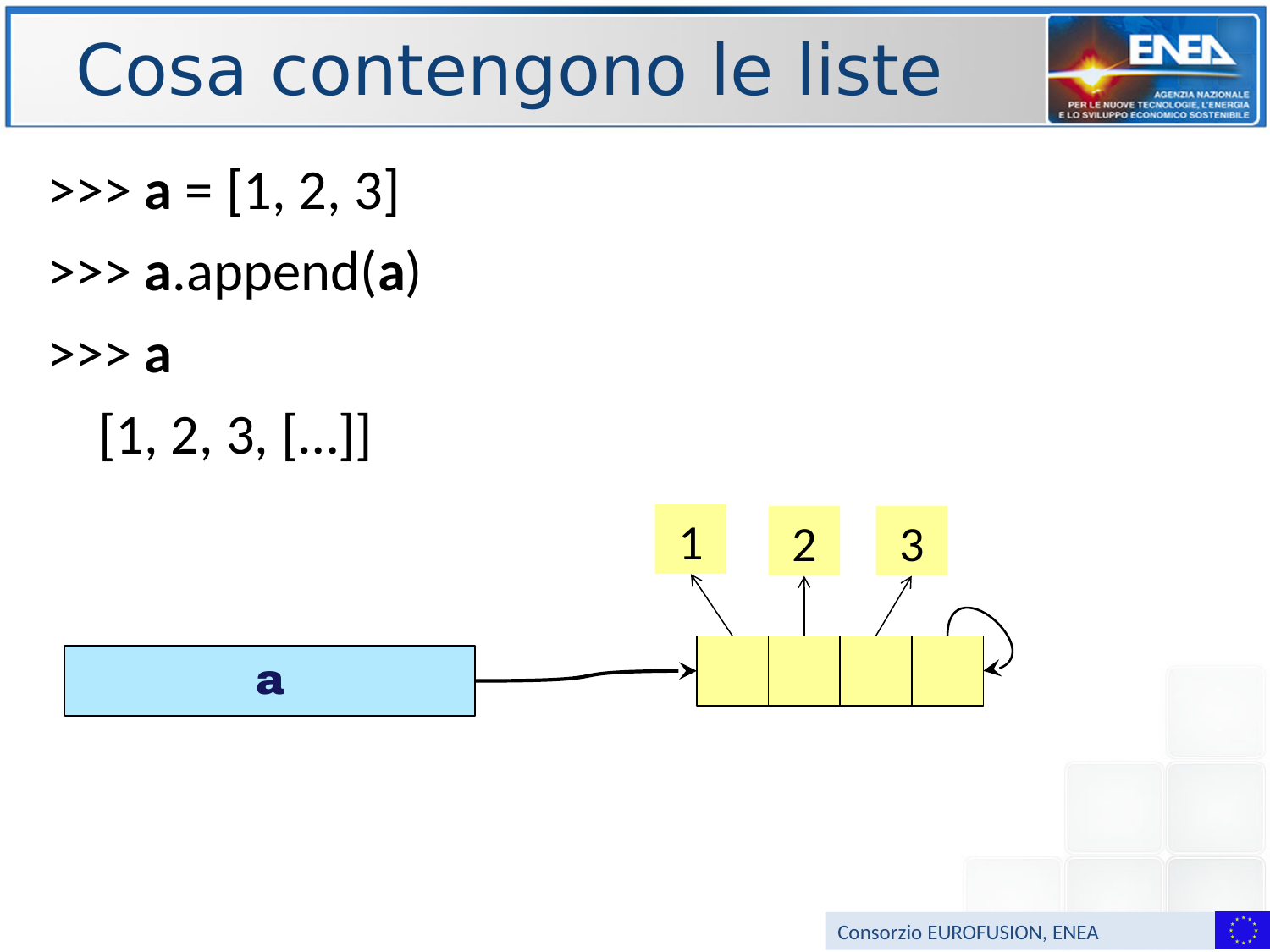

# Cosa contengono le liste
>>> a = [1, 2, 3]
>>> a.append(a)
>>> a
    [1, 2, 3, […]]

1
2
3

a